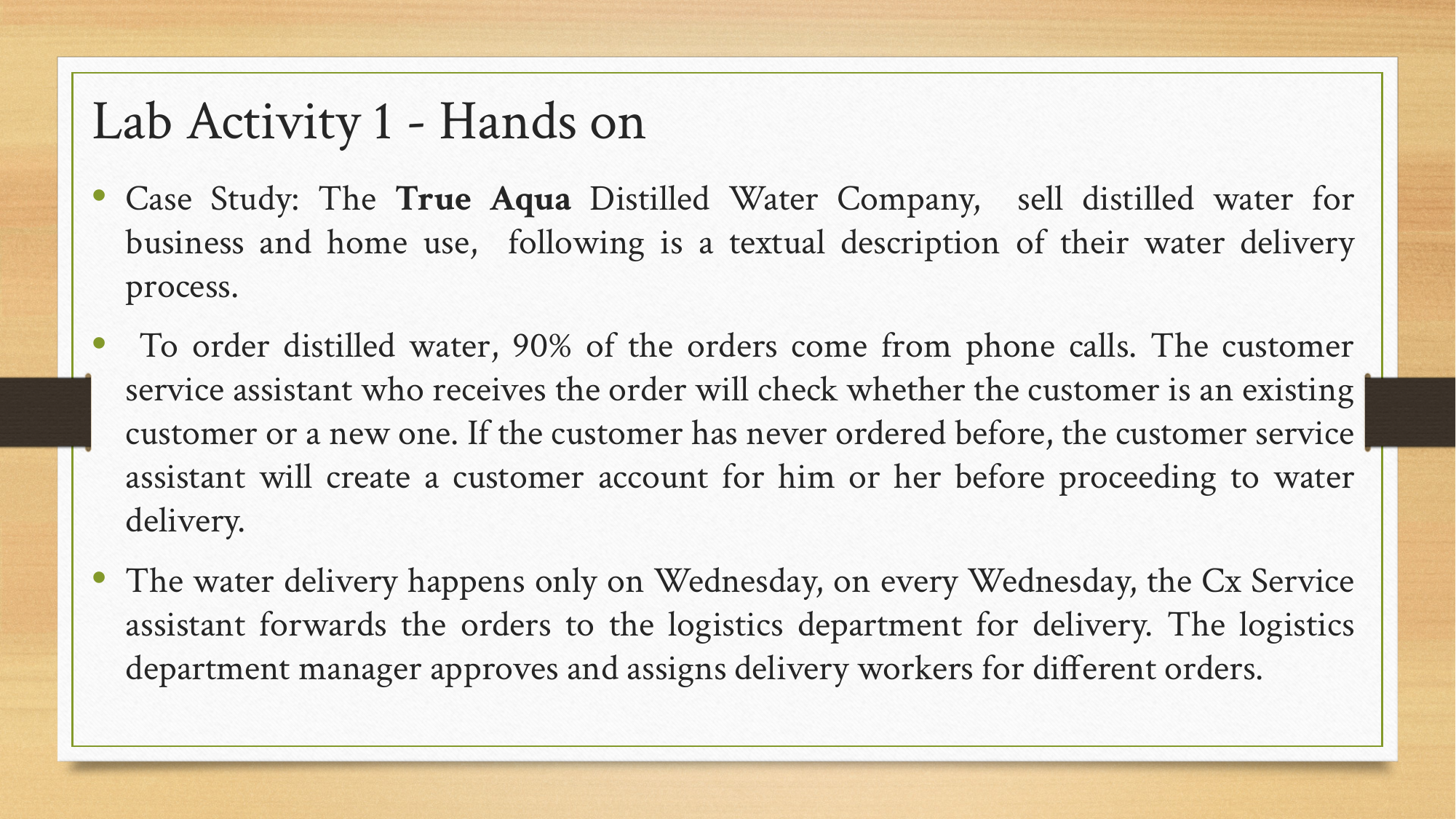

# Lab Activity 1 - Hands on
Case Study: The True Aqua Distilled Water Company,  sell distilled water for business and home use,  following is a textual description of their water delivery process.
 To order distilled water, 90% of the orders come from phone calls. The customer service assistant who receives the order will check whether the customer is an existing customer or a new one. If the customer has never ordered before, the customer service assistant will create a customer account for him or her before proceeding to water delivery.
The water delivery happens only on Wednesday, on every Wednesday, the Cx Service assistant forwards the orders to the logistics department for delivery. The logistics department manager approves and assigns delivery workers for different orders.